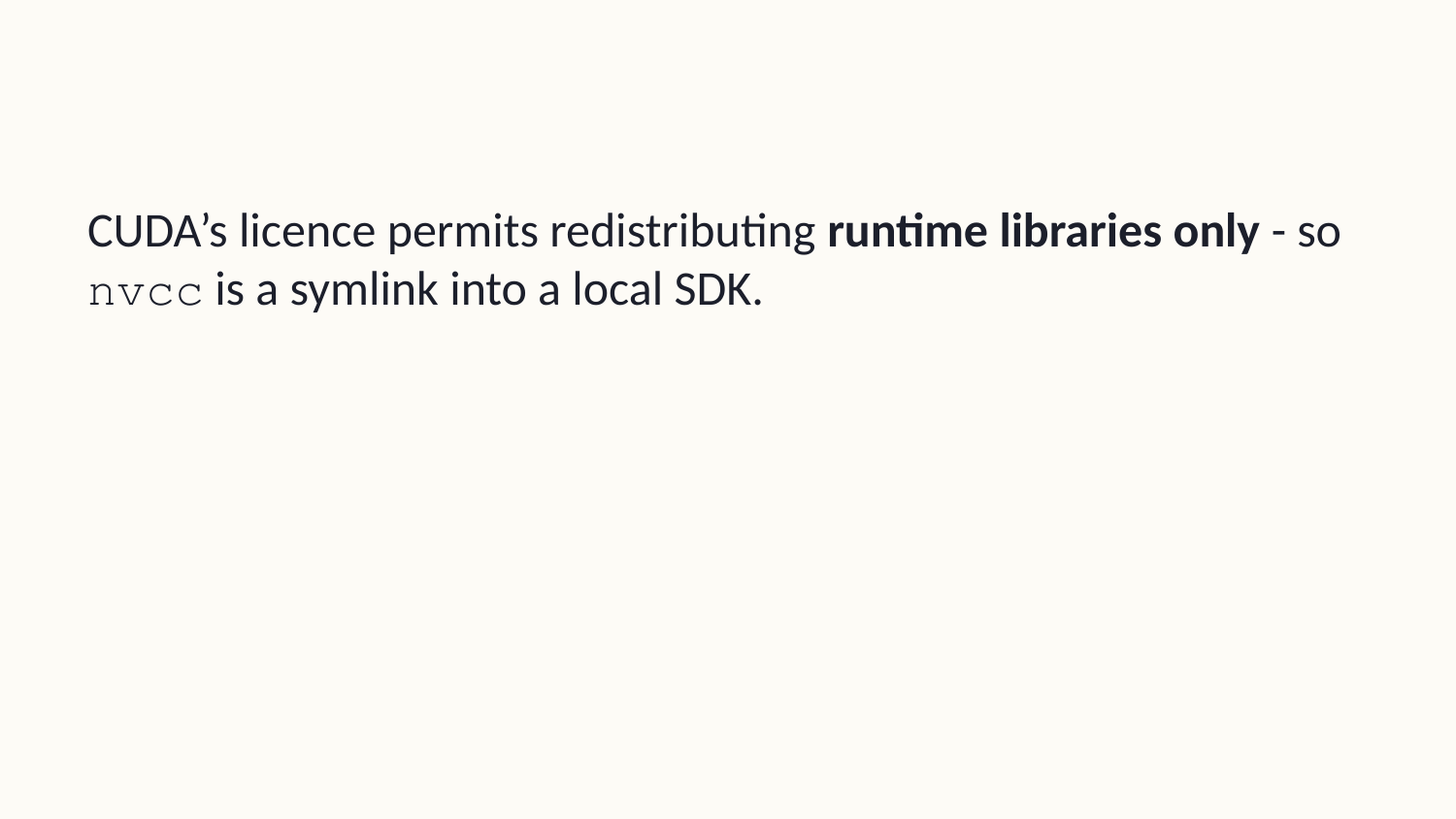

CUDA’s licence permits redistributing runtime libraries only - so nvcc is a symlink into a local SDK.